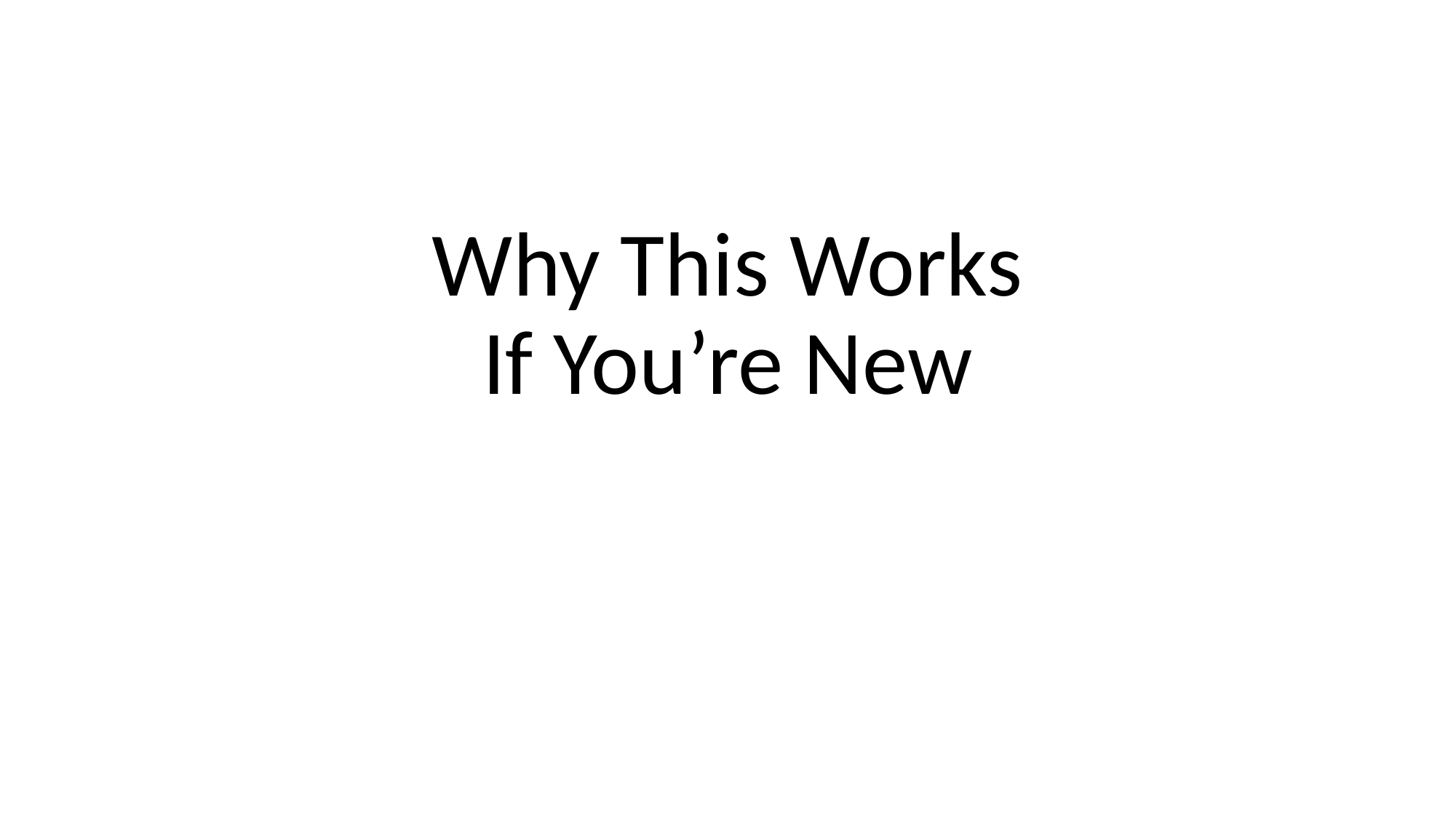

# Why This Works If You’re New